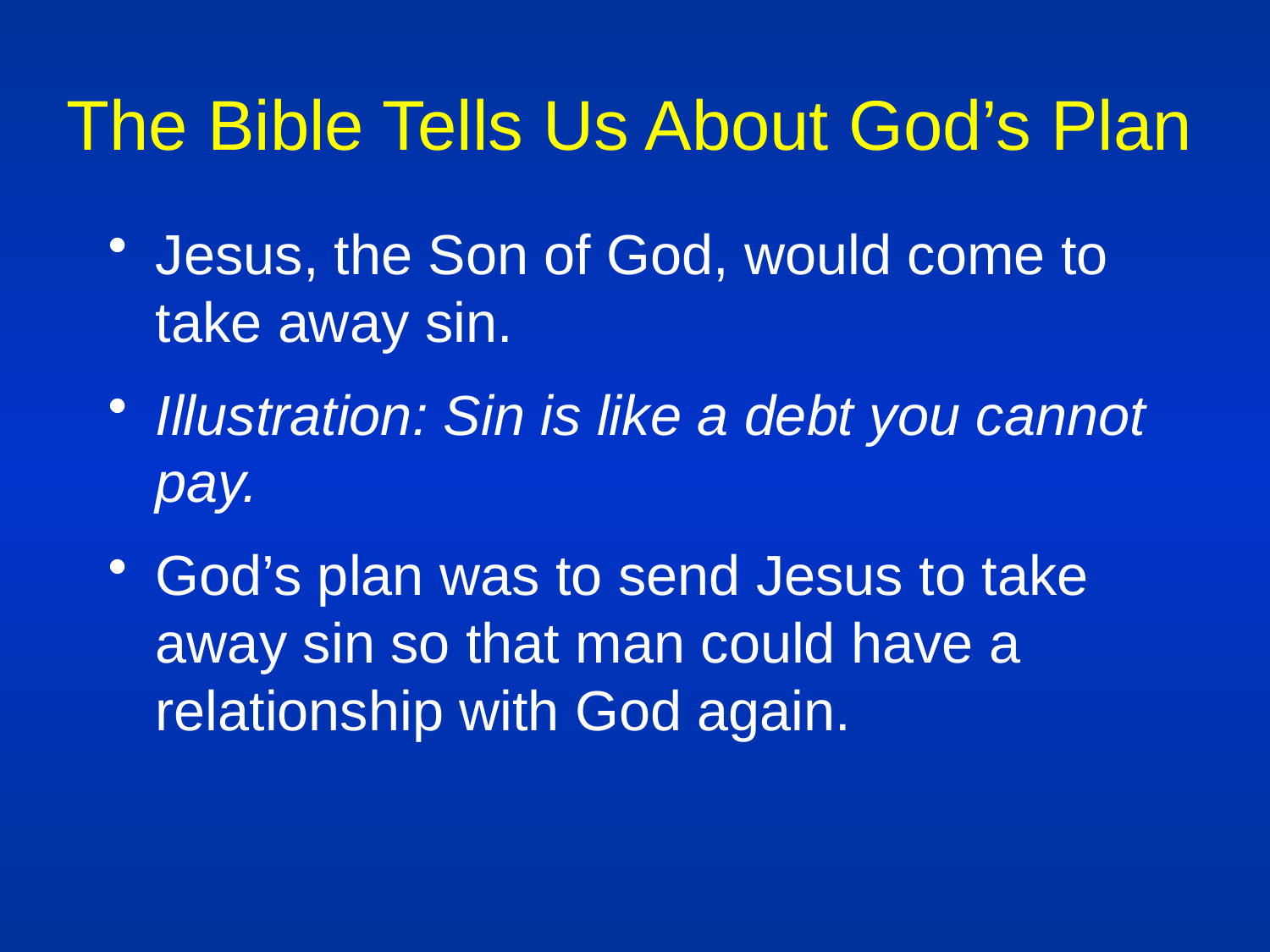

# The Bible Tells Us About God’s Plan
Jesus, the Son of God, would come to take away sin.
Illustration: Sin is like a debt you cannot pay.
God’s plan was to send Jesus to take away sin so that man could have a relationship with God again.